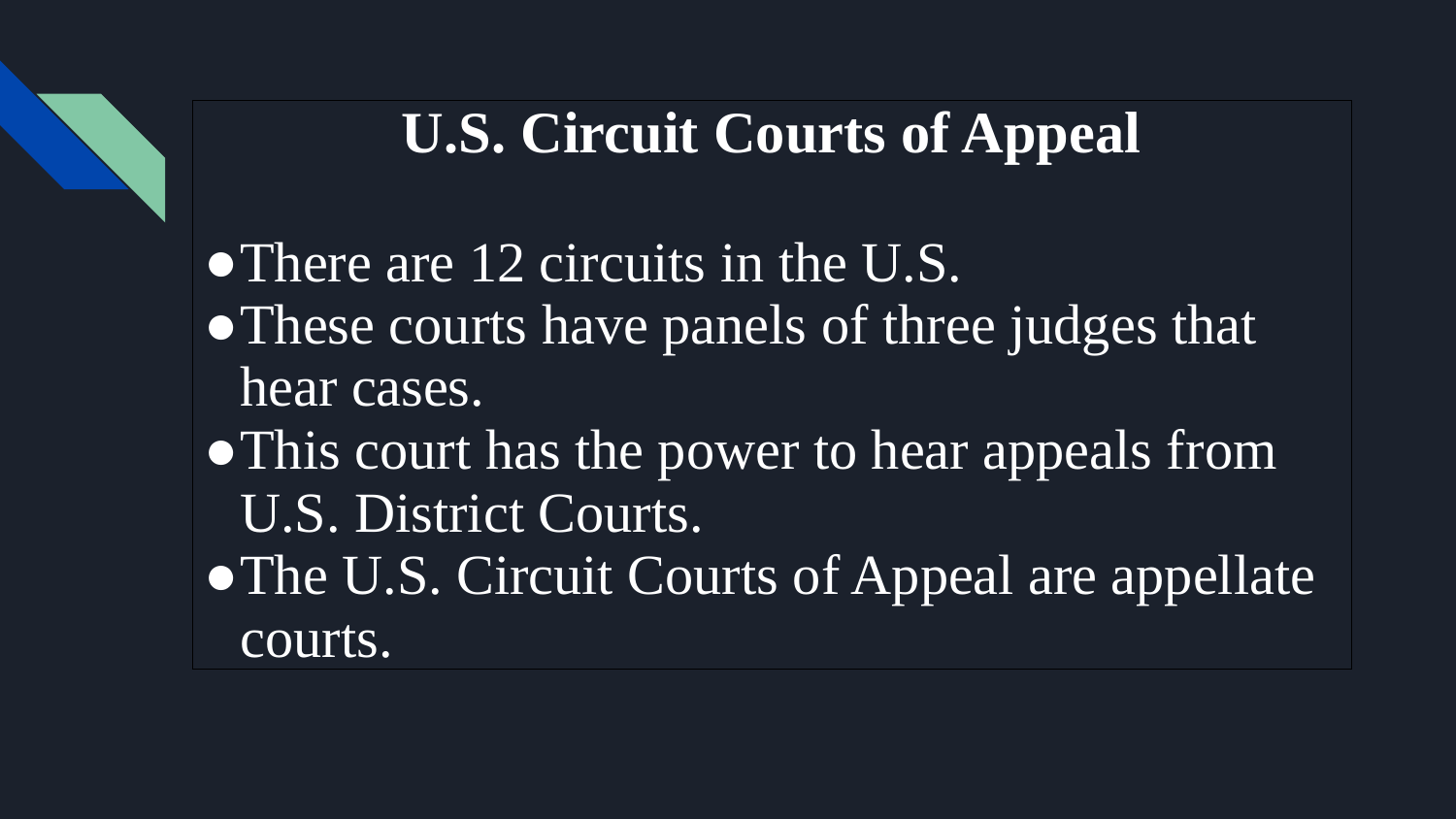

| U.S. Circuit Courts of Appeal There are 12 circuits in the U.S. These courts have panels of three judges that hear cases. This court has the power to hear appeals from U.S. District Courts. The U.S. Circuit Courts of Appeal are appellate courts. |
| --- |